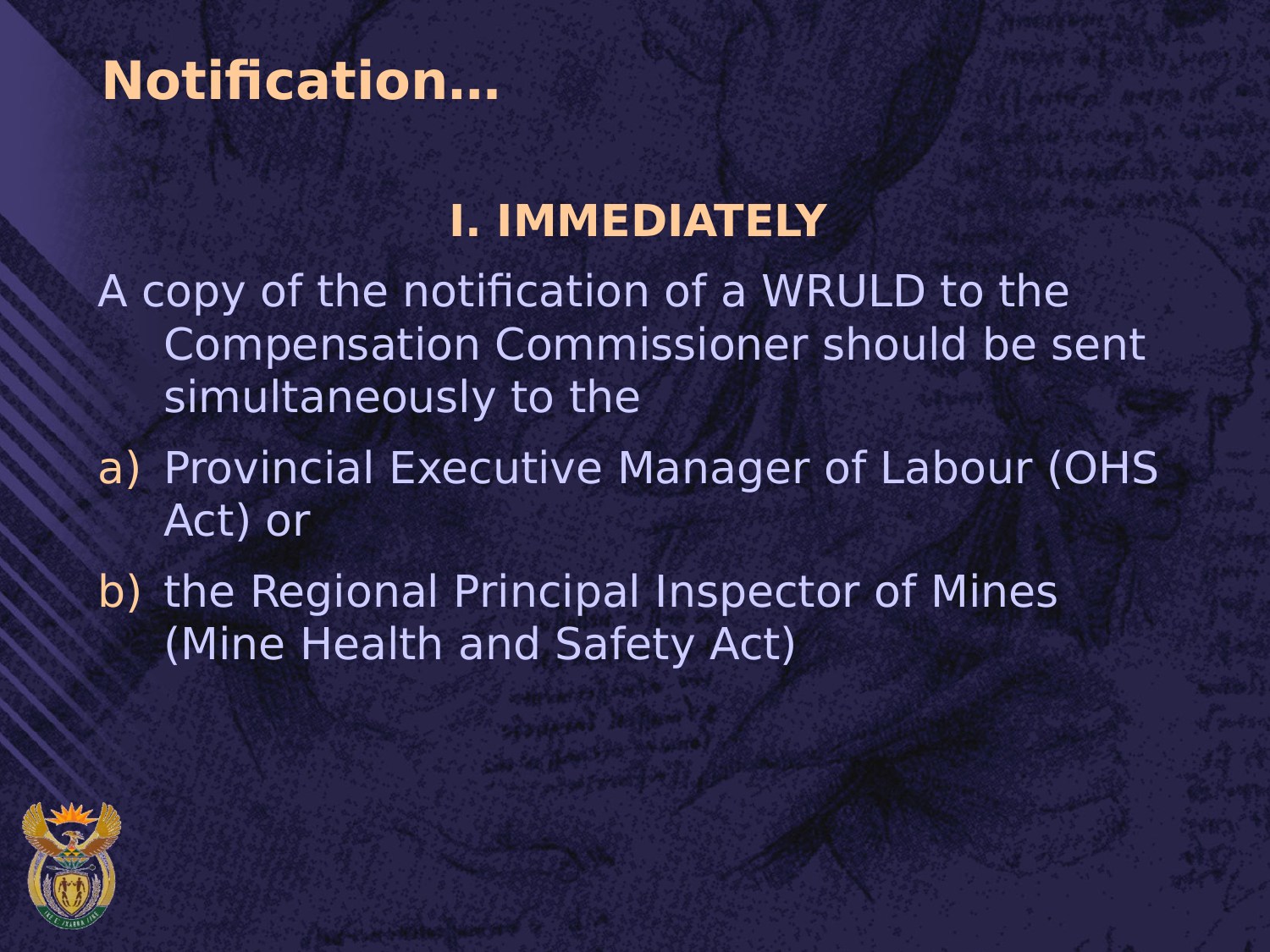

# Notification…
I. IMMEDIATELY
A copy of the notification of a WRULD to the Compensation Commissioner should be sent simultaneously to the
Provincial Executive Manager of Labour (OHS Act) or
the Regional Principal Inspector of Mines (Mine Health and Safety Act)